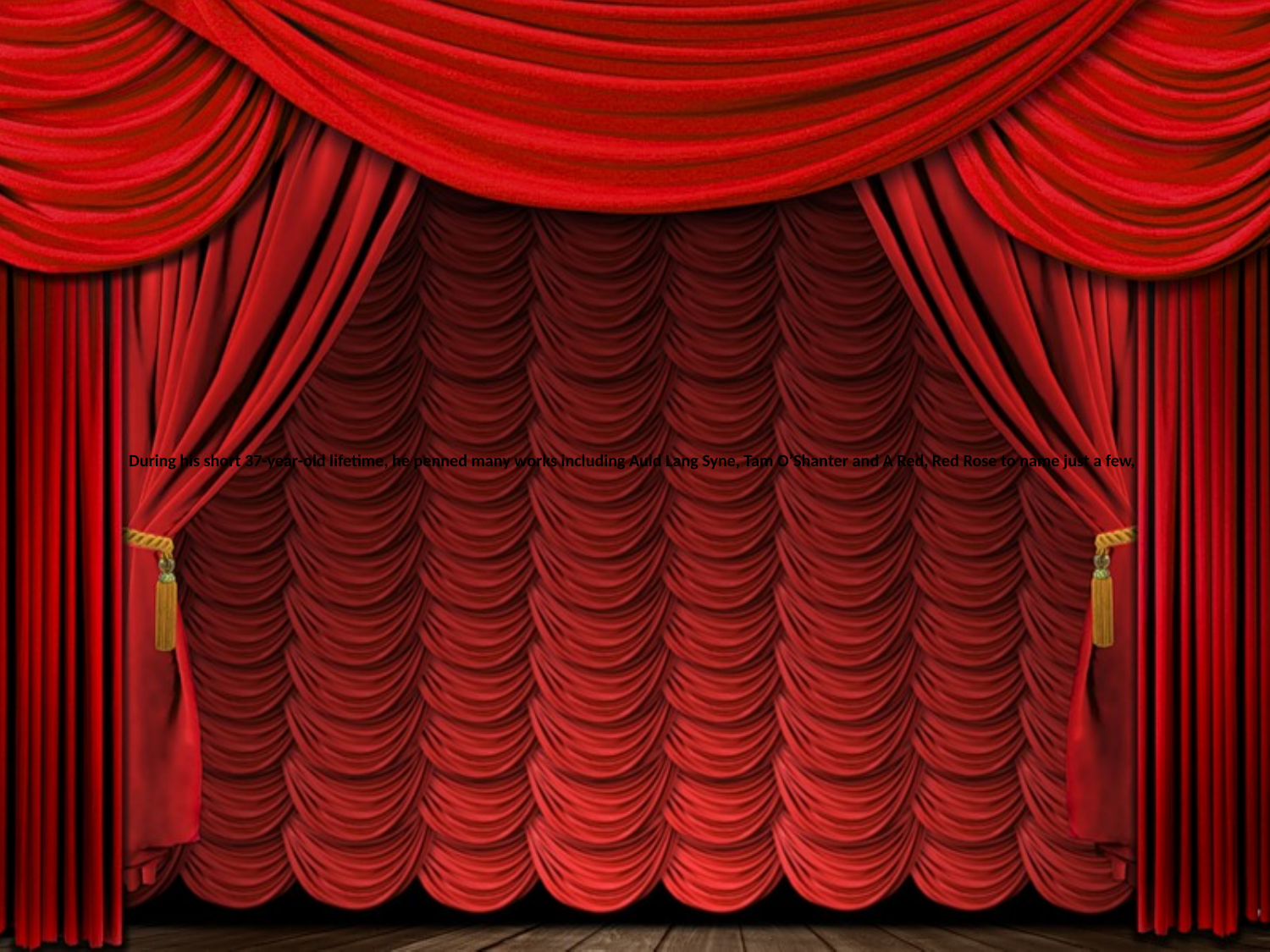

# During his short 37-year-old lifetime, he penned many works including Auld Lang Syne, Tam O’Shanter and A Red, Red Rose to name just a few,